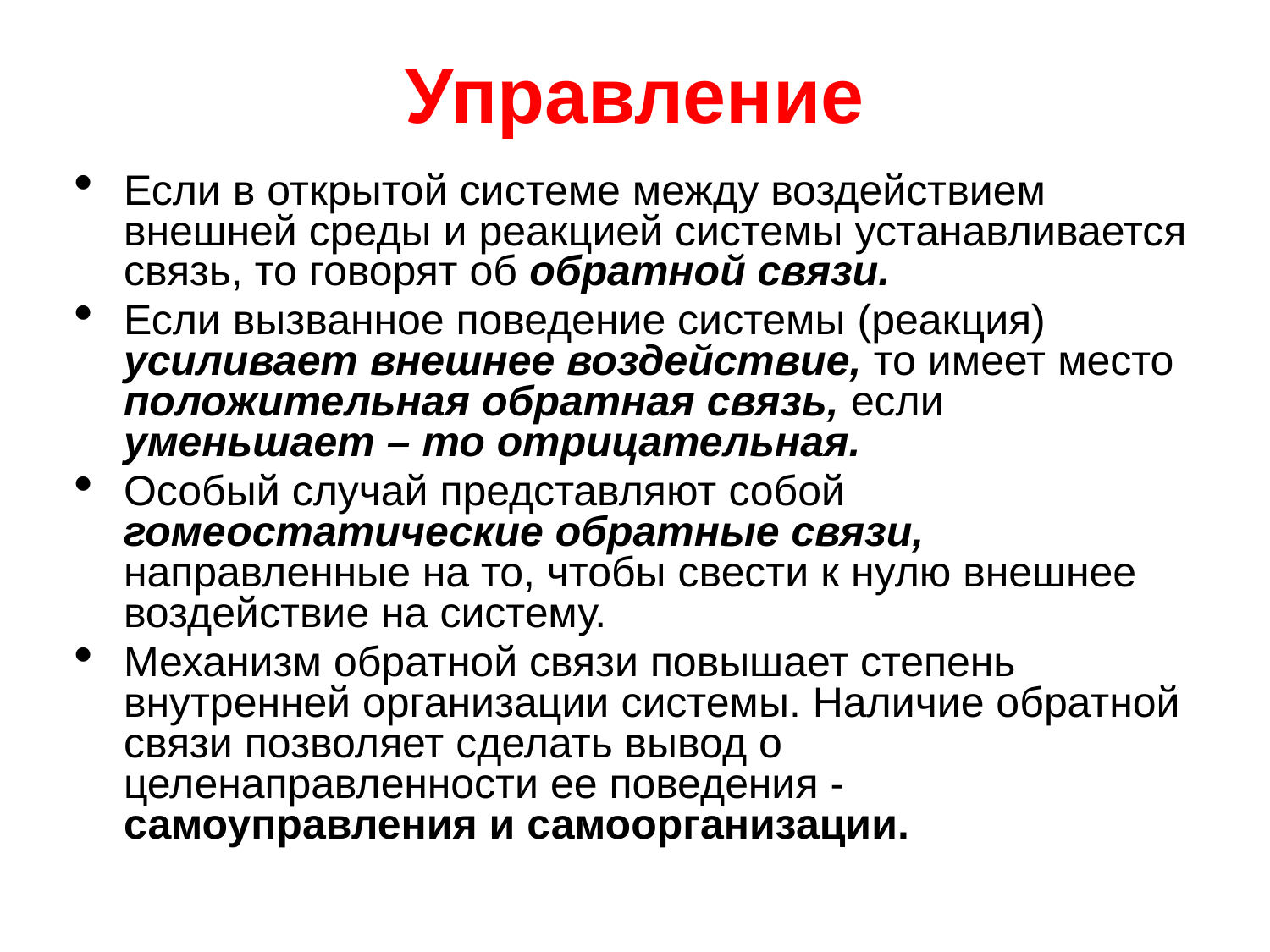

Управление
Если в открытой системе между воздействием внешней среды и реакцией системы устанавливается связь, то говорят об обратной связи.
Если вызванное поведение системы (реакция) усиливает внешнее воздействие, то имеет место положительная обратная связь, если уменьшает – то отрицательная.
Особый случай представляют собой гомеостатические обратные связи, направленные на то, чтобы свести к нулю внешнее воздействие на систему.
Механизм обратной связи повышает степень внутренней организации системы. Наличие обратной связи позволяет сделать вывод о целенаправленности ее поведения - самоуправления и самоорганизации.